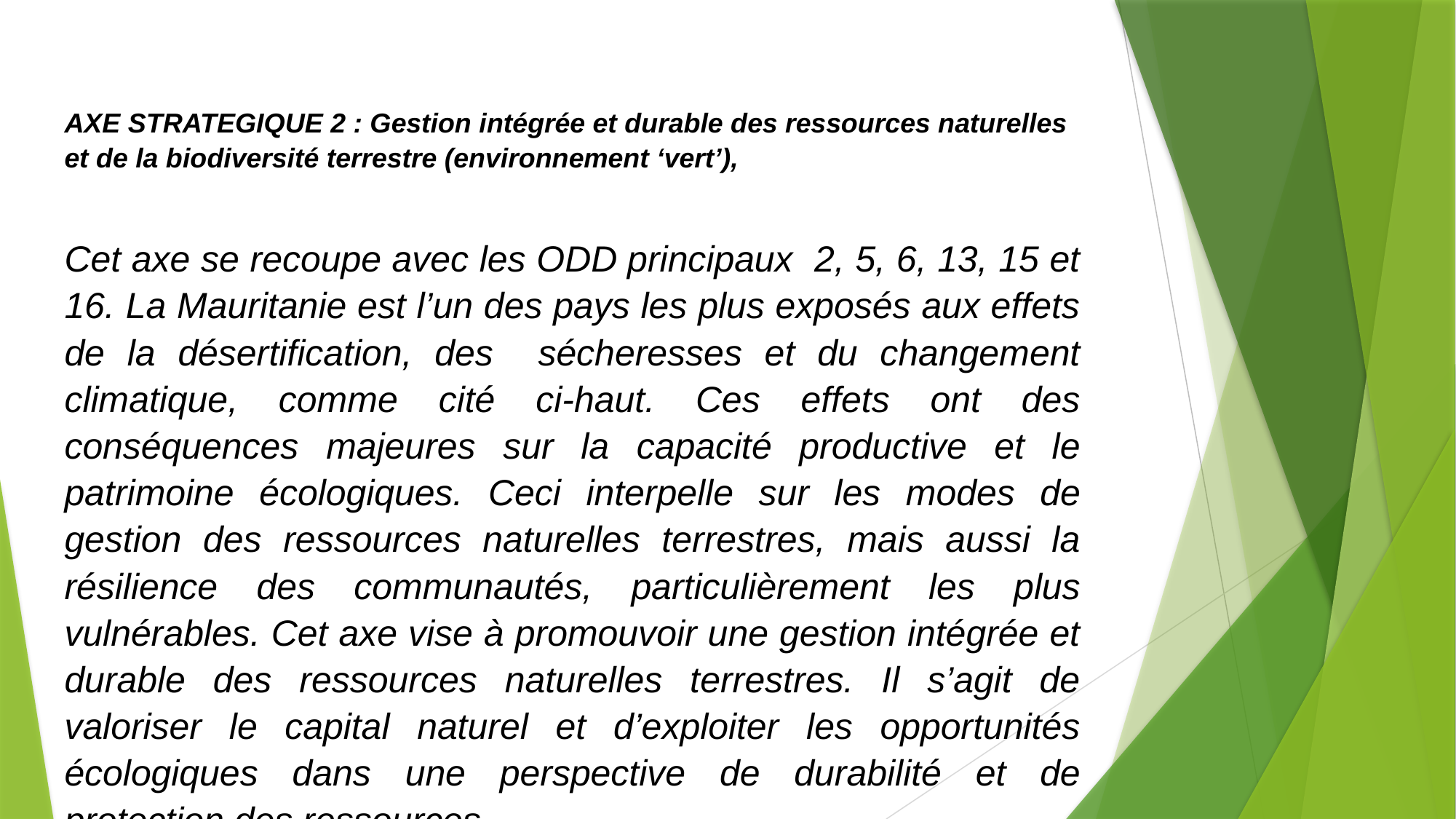

AXE STRATEGIQUE 2 : Gestion intégrée et durable des ressources naturelles et de la biodiversité terrestre (environnement ‘vert’),

Cet axe se recoupe avec les ODD principaux  2, 5, 6, 13, 15 et 16. La Mauritanie est l’un des pays les plus exposés aux effets de la désertification, des  sécheresses et du changement climatique, comme cité ci-haut. Ces effets ont des conséquences majeures sur la capacité productive et le patrimoine écologiques. Ceci interpelle sur les modes de gestion des ressources naturelles terrestres, mais aussi la résilience des communautés, particulièrement les plus vulnérables. Cet axe vise à promouvoir une gestion intégrée et durable des ressources naturelles terrestres. Il s’agit de valoriser le capital naturel et d’exploiter les opportunités écologiques dans une perspective de durabilité et de protection des ressources.